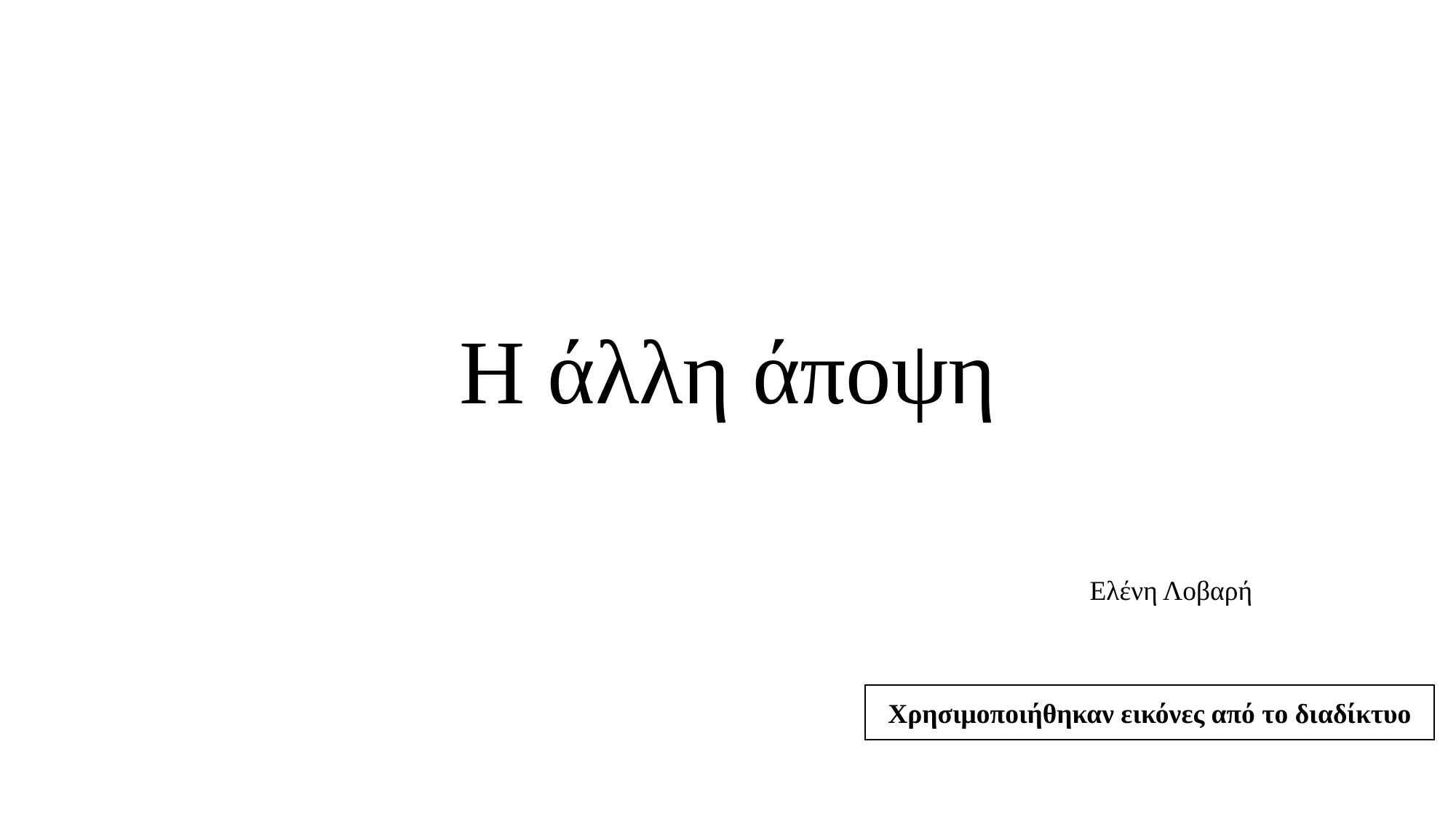

# Η άλλη άποψη Ελένη Λοβαρή
Χρησιμοποιήθηκαν εικόνες από το διαδίκτυο